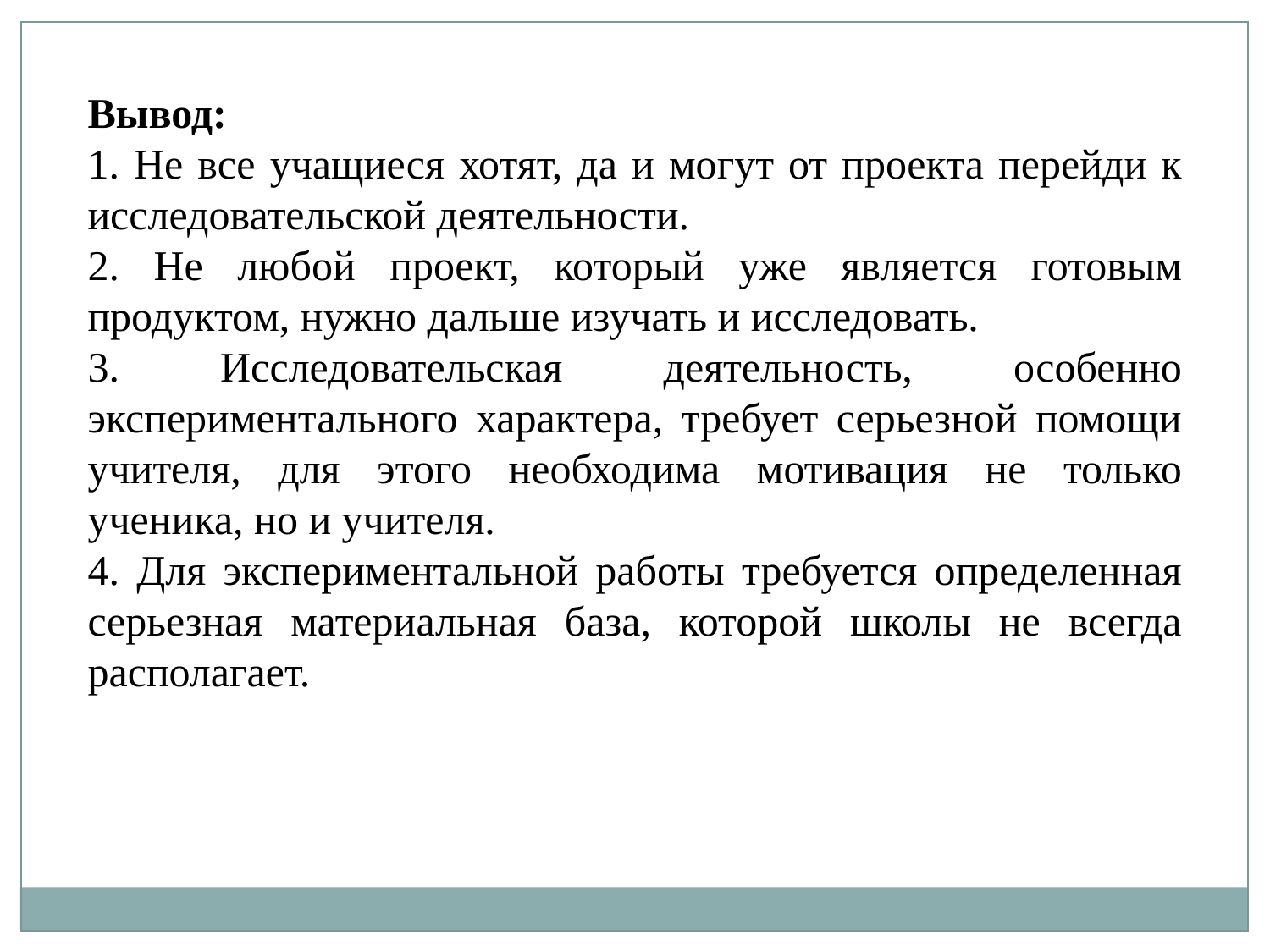

Вывод:
1. Не все учащиеся хотят, да и могут от проекта перейди к исследовательской деятельности.
2. Не любой проект, который уже является готовым продуктом, нужно дальше изучать и исследовать.
3. Исследовательская деятельность, особенно экспериментального характера, требует серьезной помощи учителя, для этого необходима мотивация не только ученика, но и учителя.
4. Для экспериментальной работы требуется определенная серьезная материальная база, которой школы не всегда располагает.